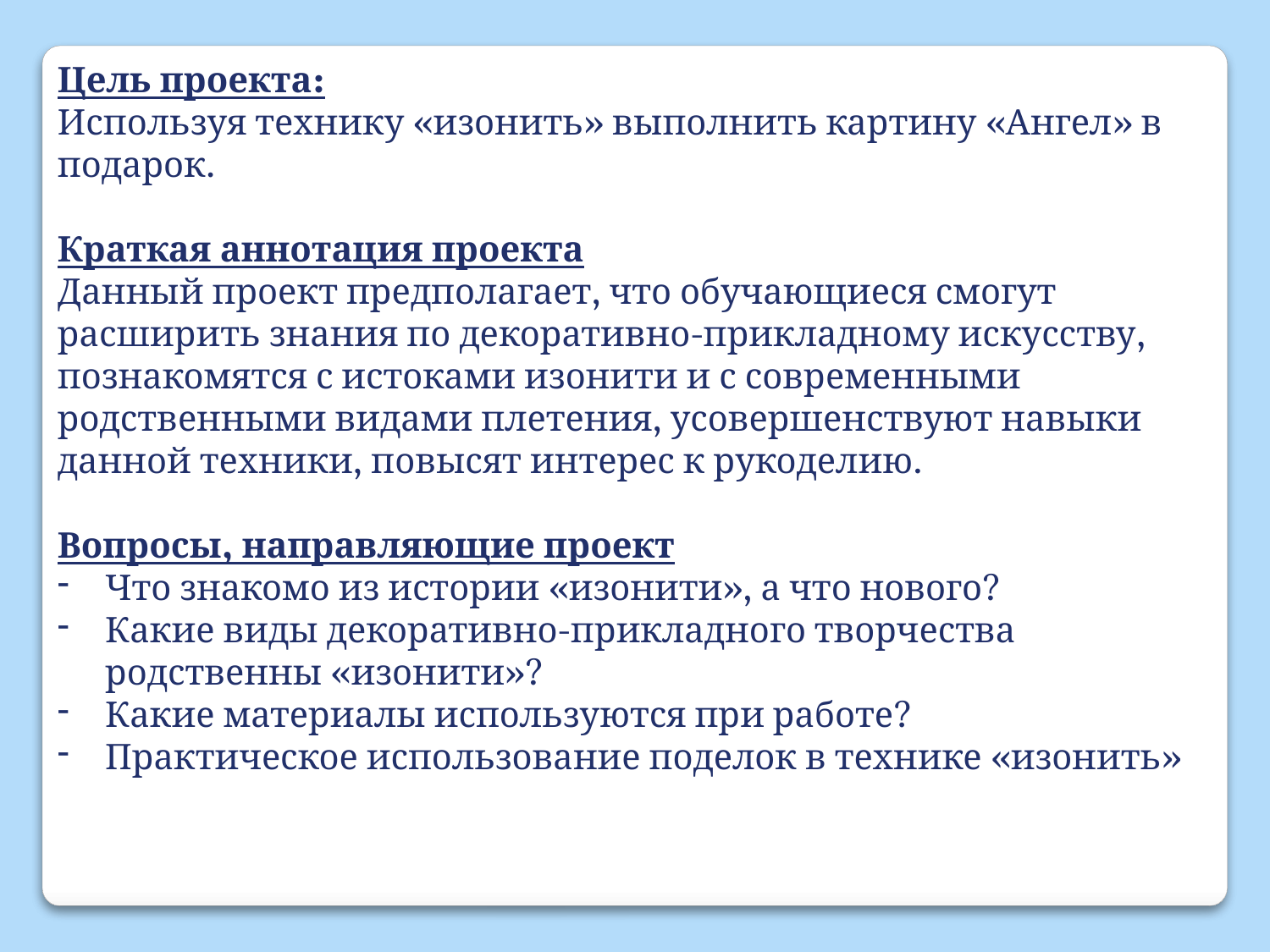

Цель проекта:
Используя технику «изонить» выполнить картину «Ангел» в подарок.

Краткая аннотация проекта
Данный проект предполагает, что обучающиеся смогут расширить знания по декоративно-прикладному искусству, познакомятся с истоками изонити и с современными родственными видами плетения, усовершенствуют навыки данной техники, повысят интерес к рукоделию.

Вопросы, направляющие проект
Что знакомо из истории «изонити», а что нового?
Какие виды декоративно-прикладного творчества родственны «изонити»?
Какие материалы используются при работе?
Практическое использование поделок в технике «изонить»